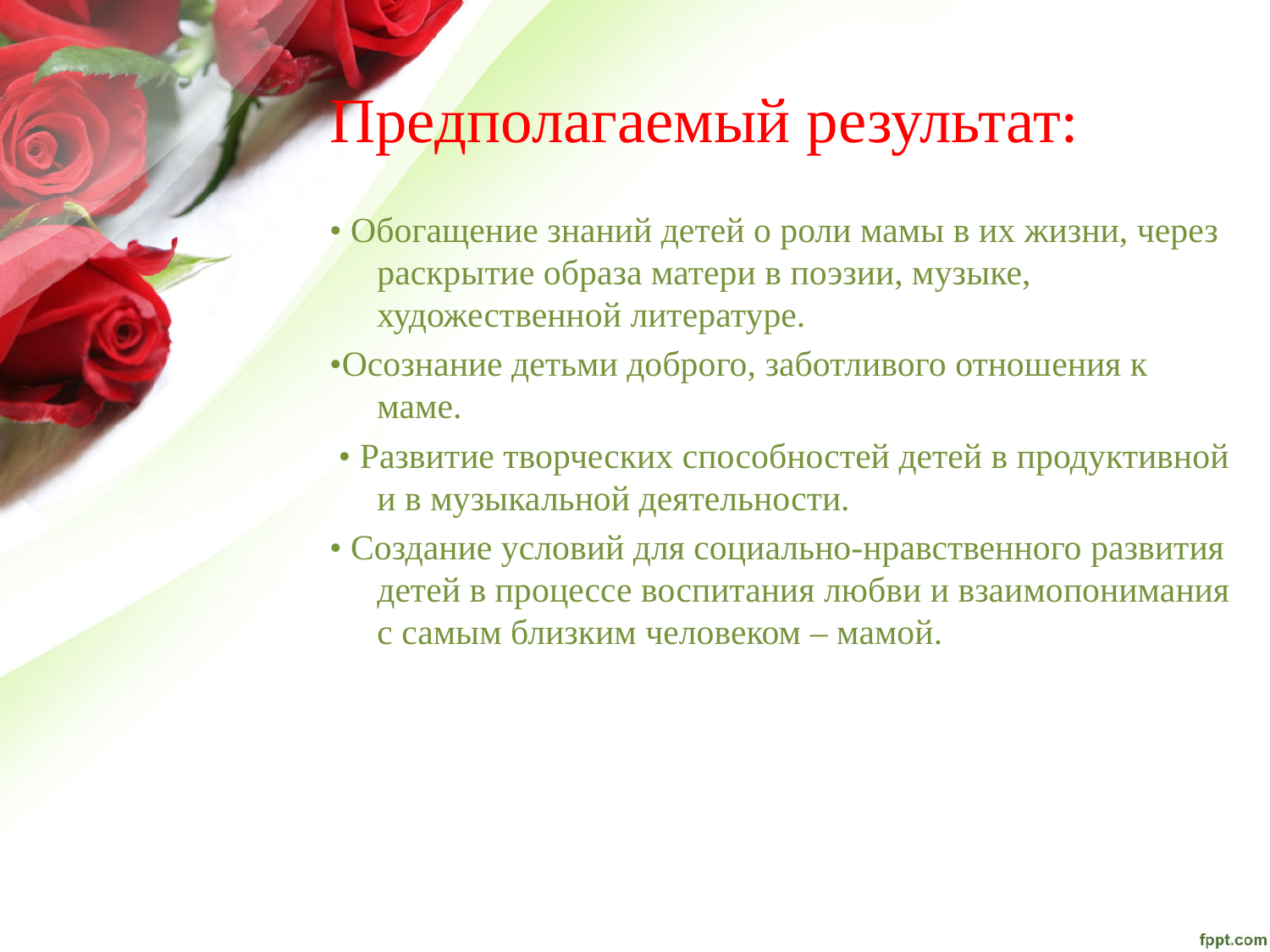

# Предполагаемый результат:
• Обогащение знаний детей о роли мамы в их жизни, через раскрытие образа матери в поэзии, музыке, художественной литературе.
•Осознание детьми доброго, заботливого отношения к маме.
 • Развитие творческих способностей детей в продуктивной и в музыкальной деятельности.
• Создание условий для социально-нравственного развития детей в процессе воспитания любви и взаимопонимания с самым близким человеком – мамой.